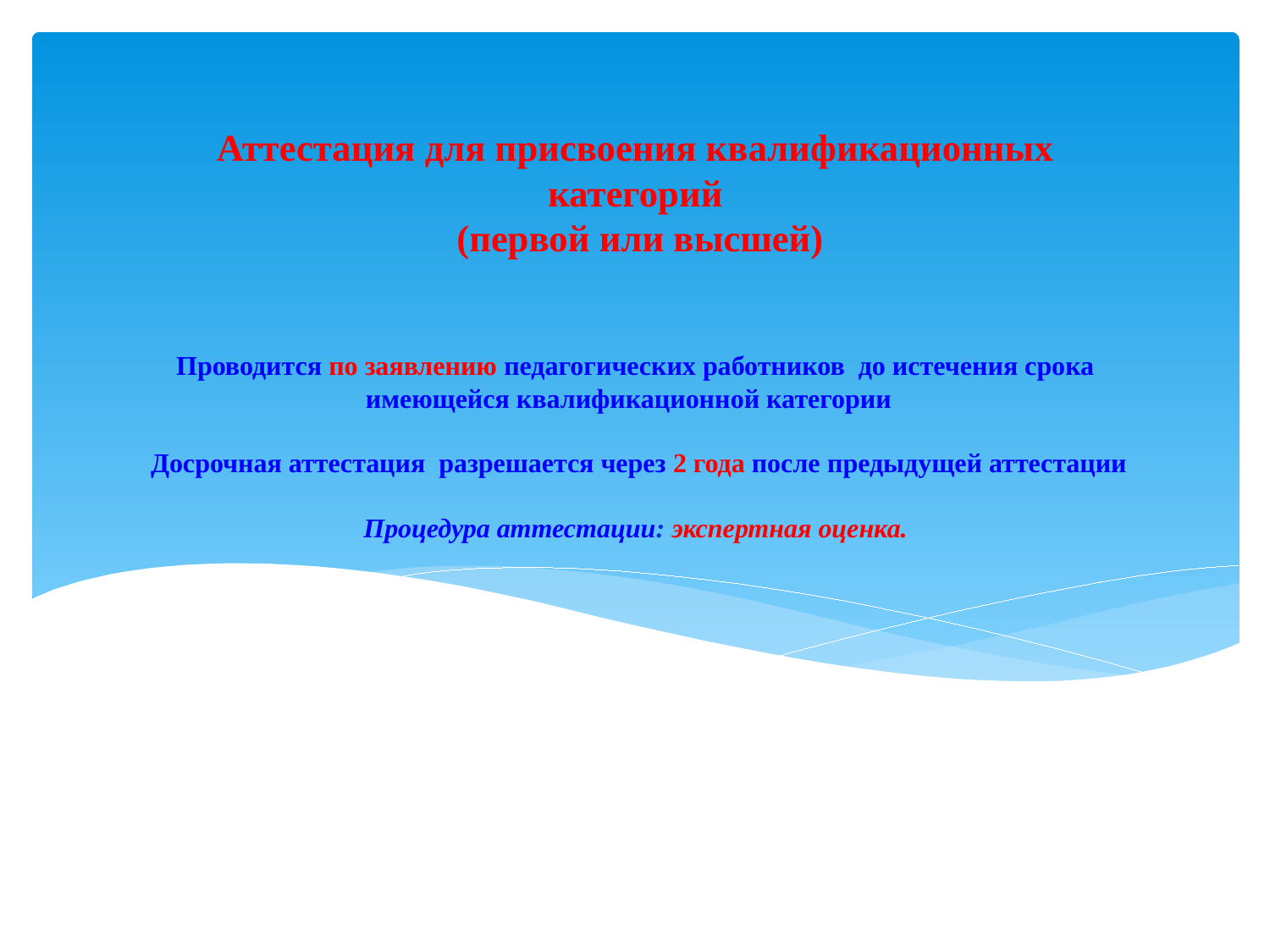

Аттестация для присвоения квалификационных категорий
 (первой или высшей)
# Проводится по заявлению педагогических работников  до истечения срока  имеющейся квалификационной категории Досрочная аттестация  разрешается через 2 года после предыдущей аттестации Процедура аттестации: экспертная оценка.